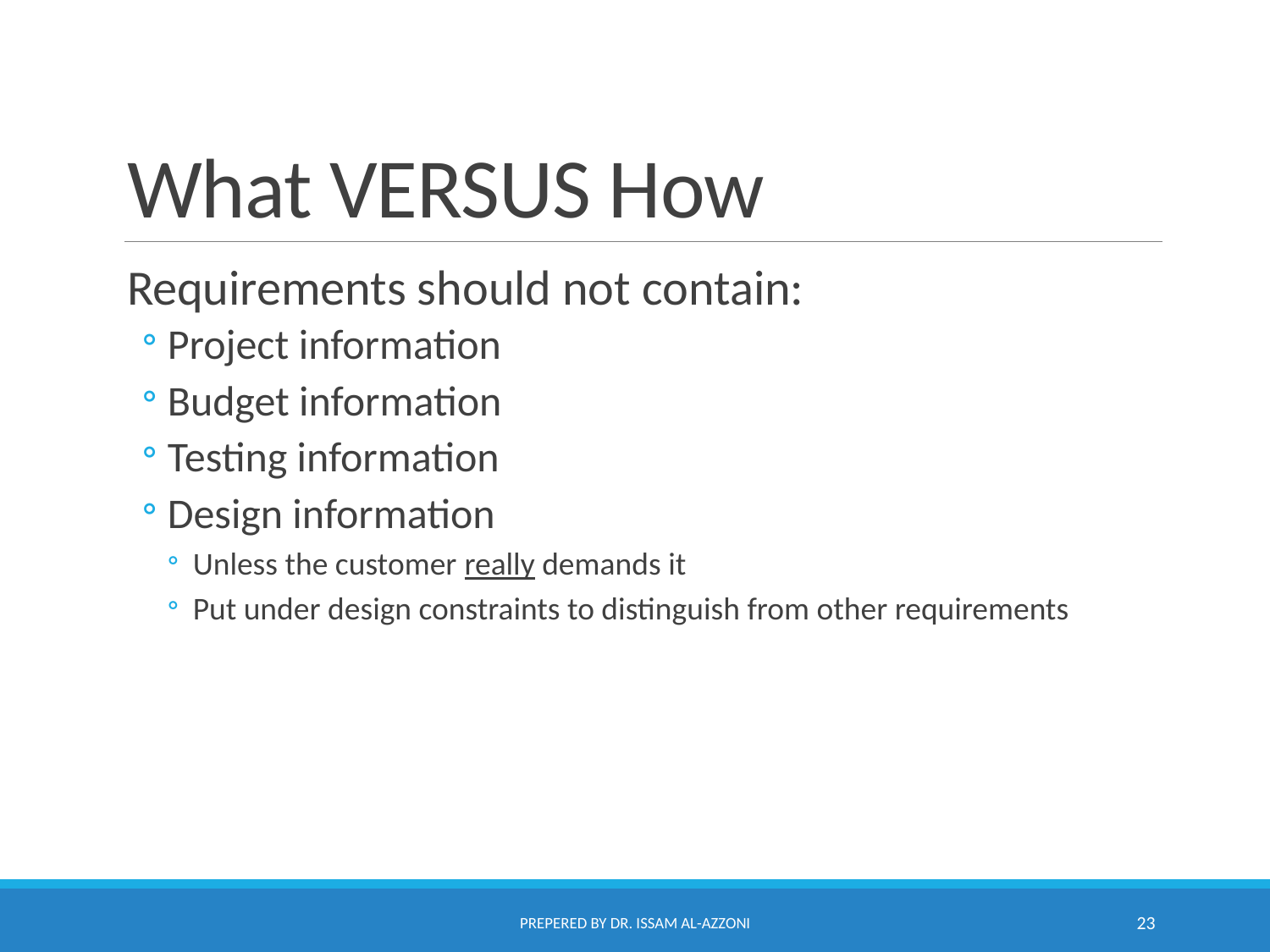

# What VERSUS How
Requirements should not contain:
Project information
Budget information
Testing information
Design information
Unless the customer really demands it
Put under design constraints to distinguish from other requirements
Prepered by Dr. Issam Al-Azzoni
23